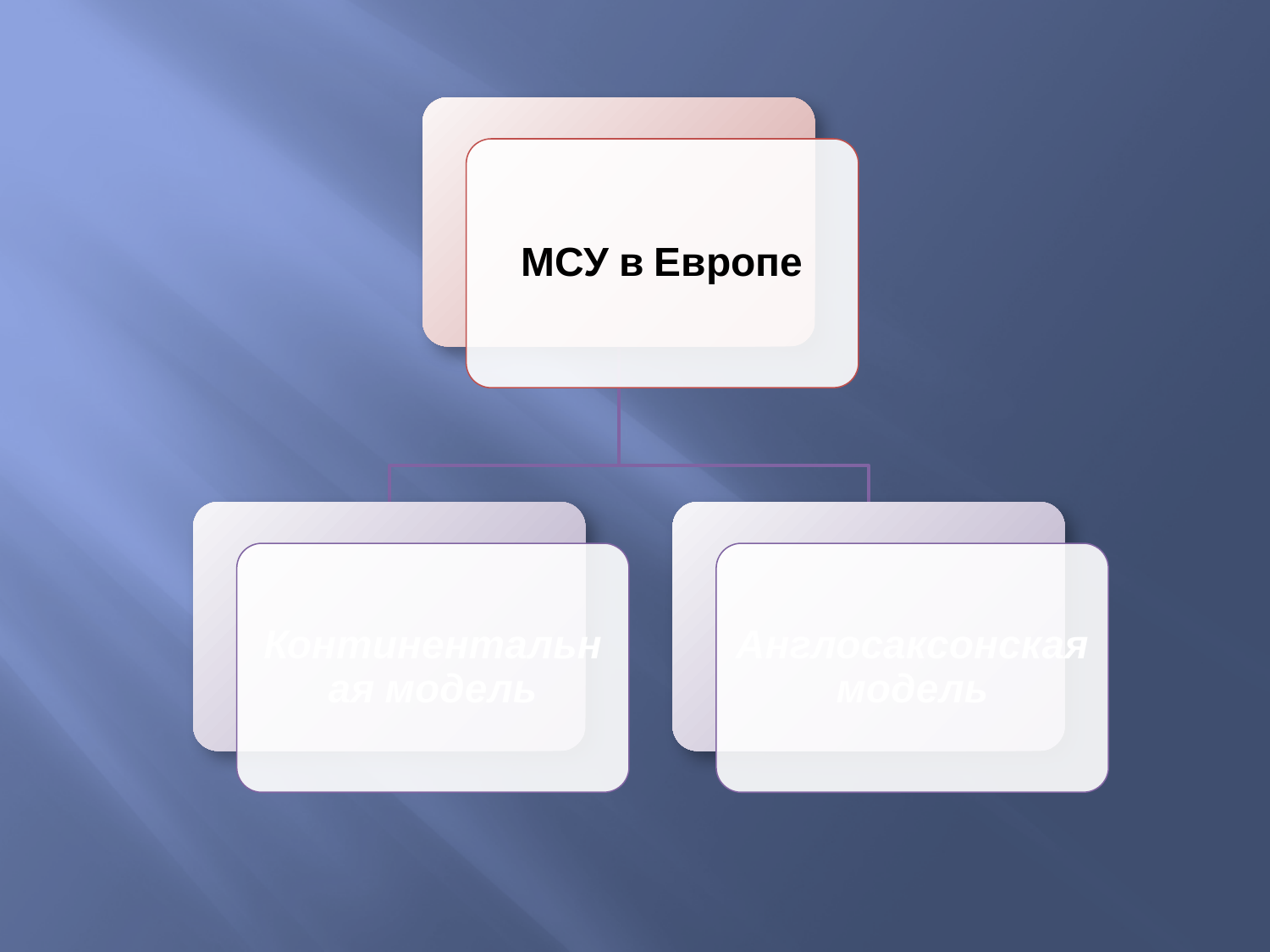

МСУ в Европе
Континентальная модель
Англосаксонская модель